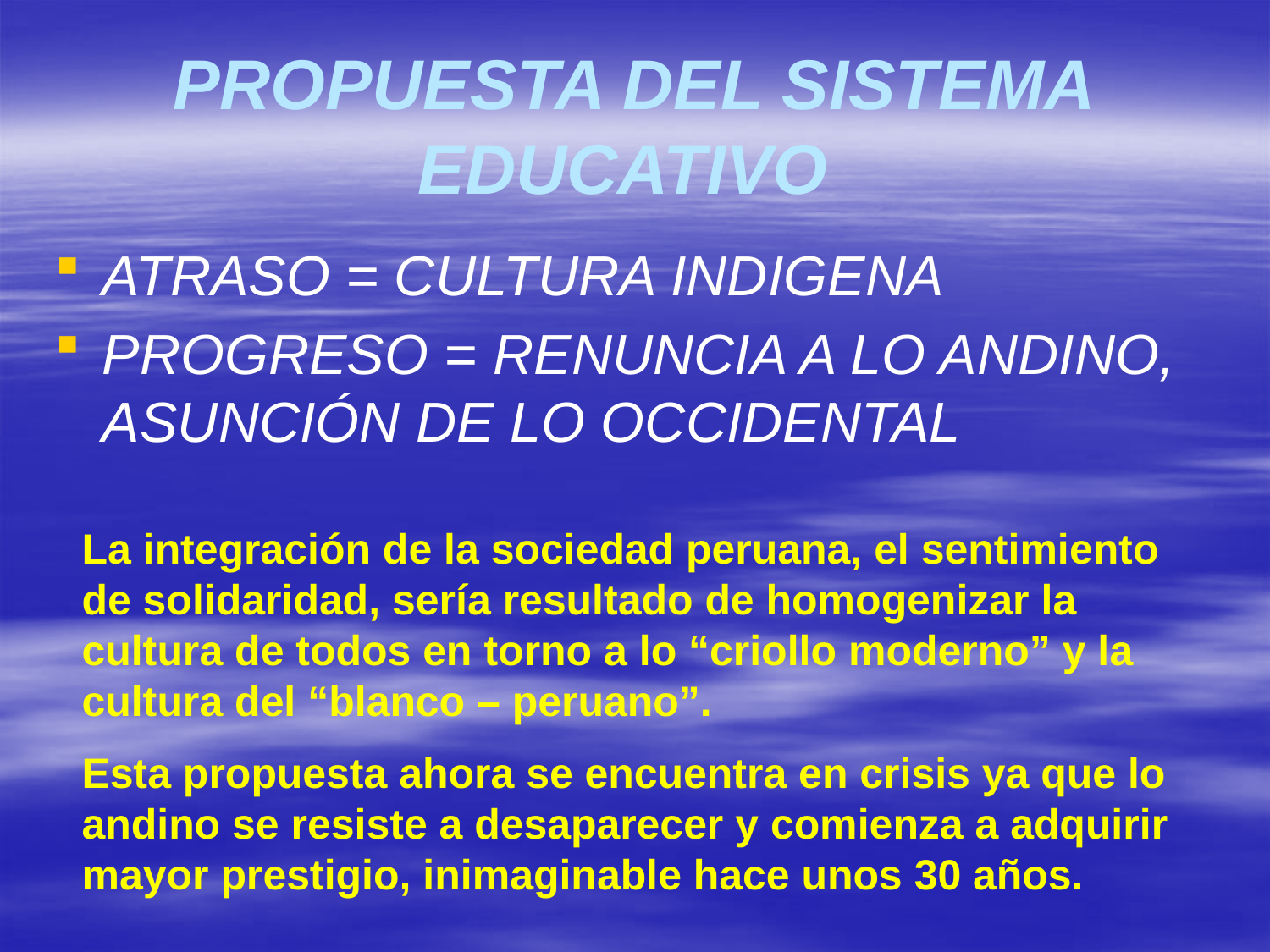

# PROPUESTA DEL SISTEMA EDUCATIVO
ATRASO = CULTURA INDIGENA
PROGRESO = RENUNCIA A LO ANDINO, ASUNCIÓN DE LO OCCIDENTAL
La integración de la sociedad peruana, el sentimiento de solidaridad, sería resultado de homogenizar la cultura de todos en torno a lo “criollo moderno” y la cultura del “blanco – peruano”.
Esta propuesta ahora se encuentra en crisis ya que lo andino se resiste a desaparecer y comienza a adquirir mayor prestigio, inimaginable hace unos 30 años.